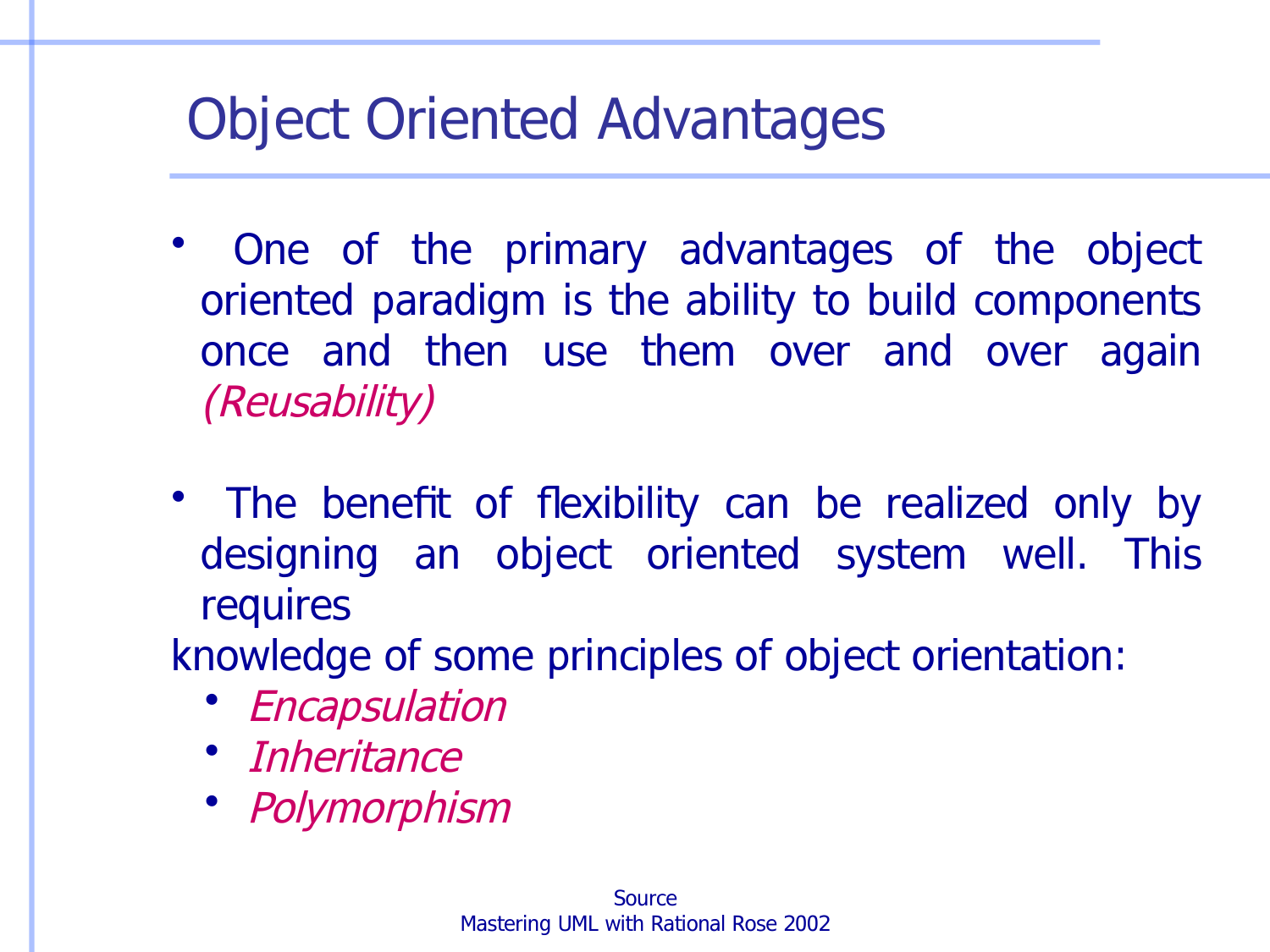

Object Oriented Advantages

 One of the primary advantages of the object oriented paradigm is the ability to build components once and then use them over and over again (Reusability)

 The benefit of flexibility can be realized only by designing an object oriented system well. This requires
knowledge of some principles of object orientation:
 Encapsulation
 Inheritance
 Polymorphism
Source
Mastering UML with Rational Rose 2002